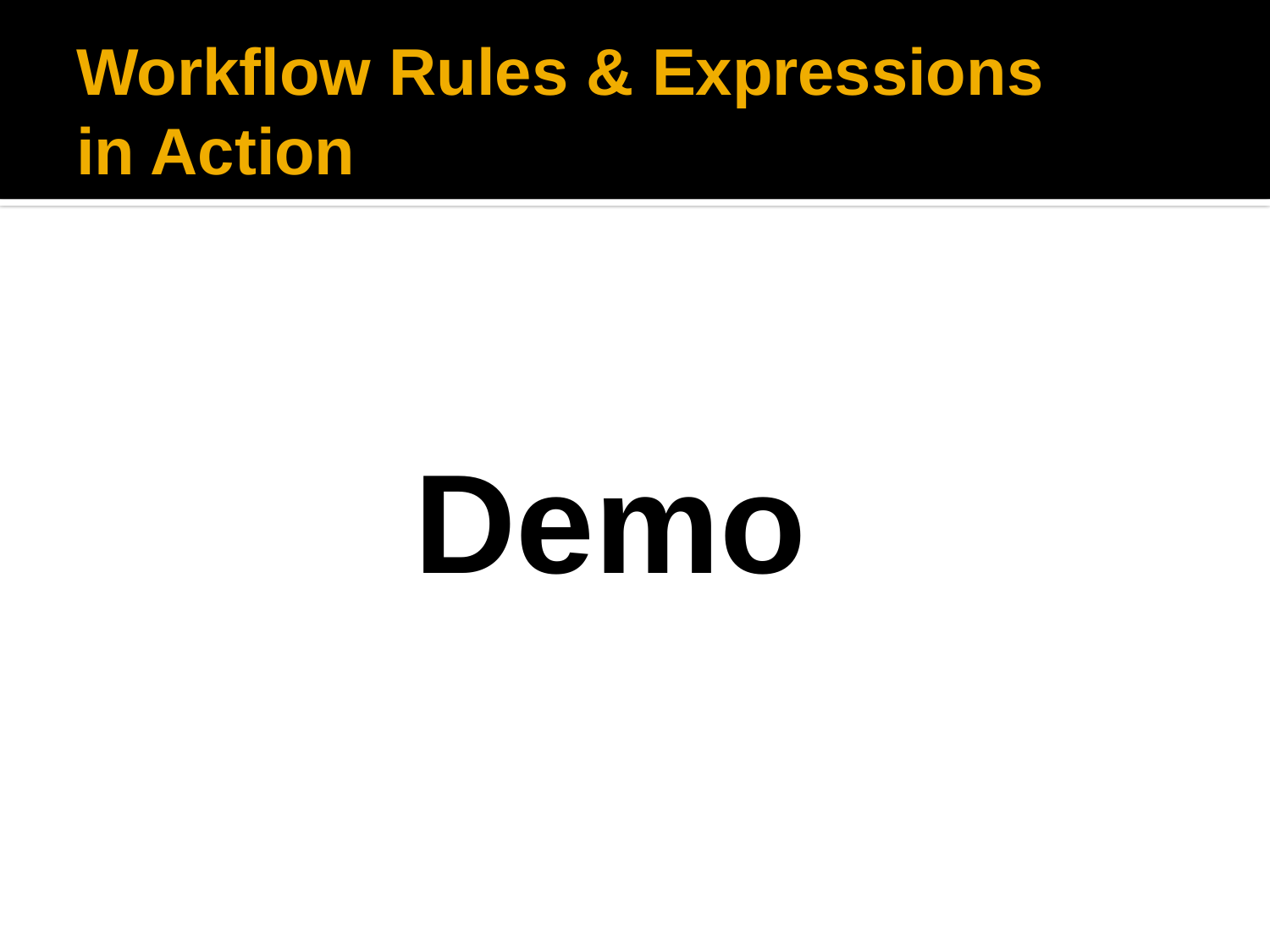

# Workflow Rules & Expressions in Action
Demo